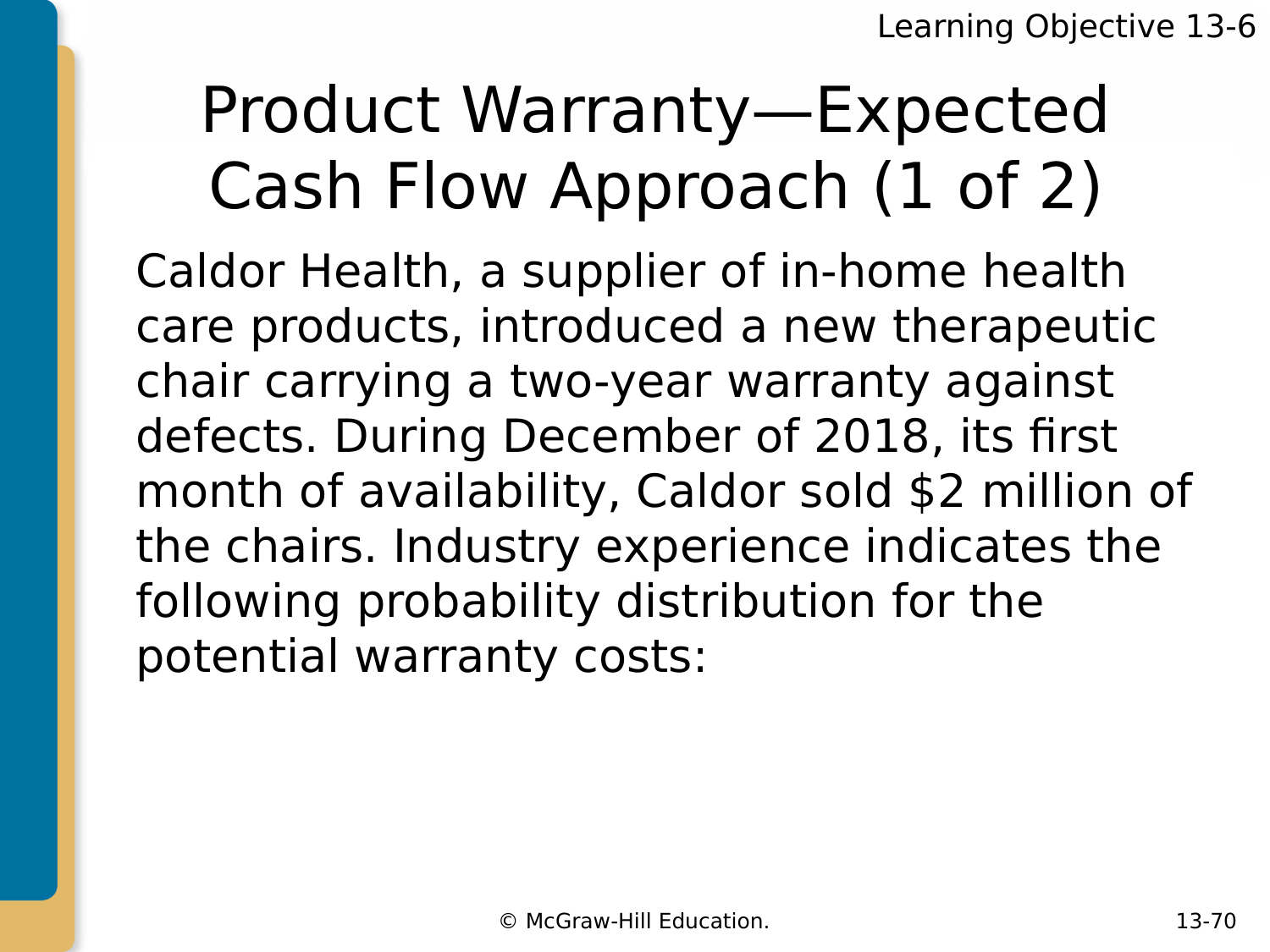

Learning Objective 13-6
# Product Warranty—Expected Cash Flow Approach (1 of 2)
Caldor Health, a supplier of in-home health care products, introduced a new therapeutic chair carrying a two-year warranty against defects. During December of 2018, its first month of availability, Caldor sold $2 million of the chairs. Industry experience indicates the following probability distribution for the potential warranty costs: